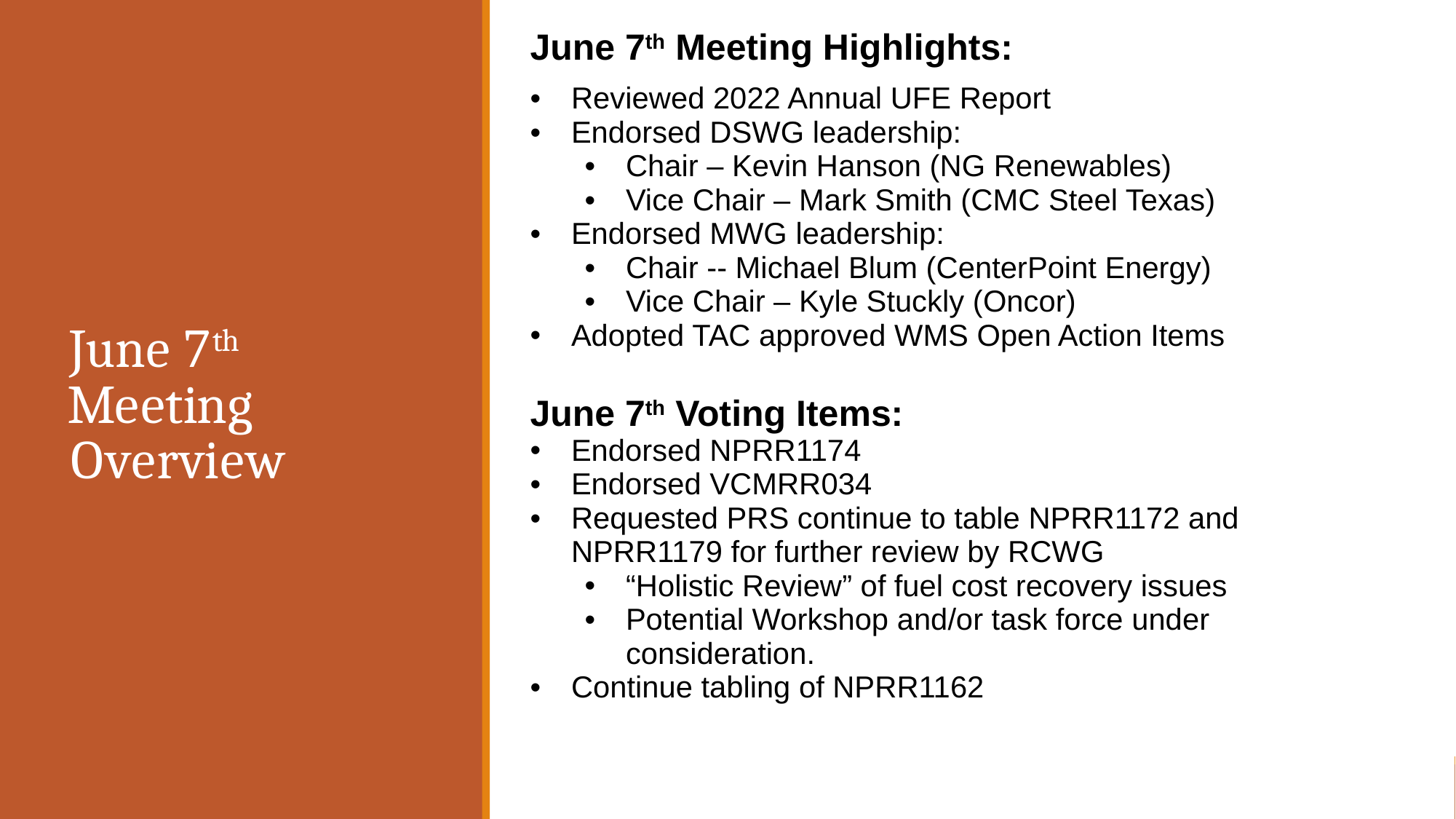

| June 7th Meeting Highlights: Reviewed 2022 Annual UFE Report Endorsed DSWG leadership: Chair – Kevin Hanson (NG Renewables) Vice Chair – Mark Smith (CMC Steel Texas) Endorsed MWG leadership: Chair -- Michael Blum (CenterPoint Energy) Vice Chair – Kyle Stuckly (Oncor) Adopted TAC approved WMS Open Action Items June 7th Voting Items: Endorsed NPRR1174 Endorsed VCMRR034 Requested PRS continue to table NPRR1172 and NPRR1179 for further review by RCWG “Holistic Review” of fuel cost recovery issues Potential Workshop and/or task force under consideration. Continue tabling of NPRR1162 |
| --- |
|  |
# June 7th Meeting Overview